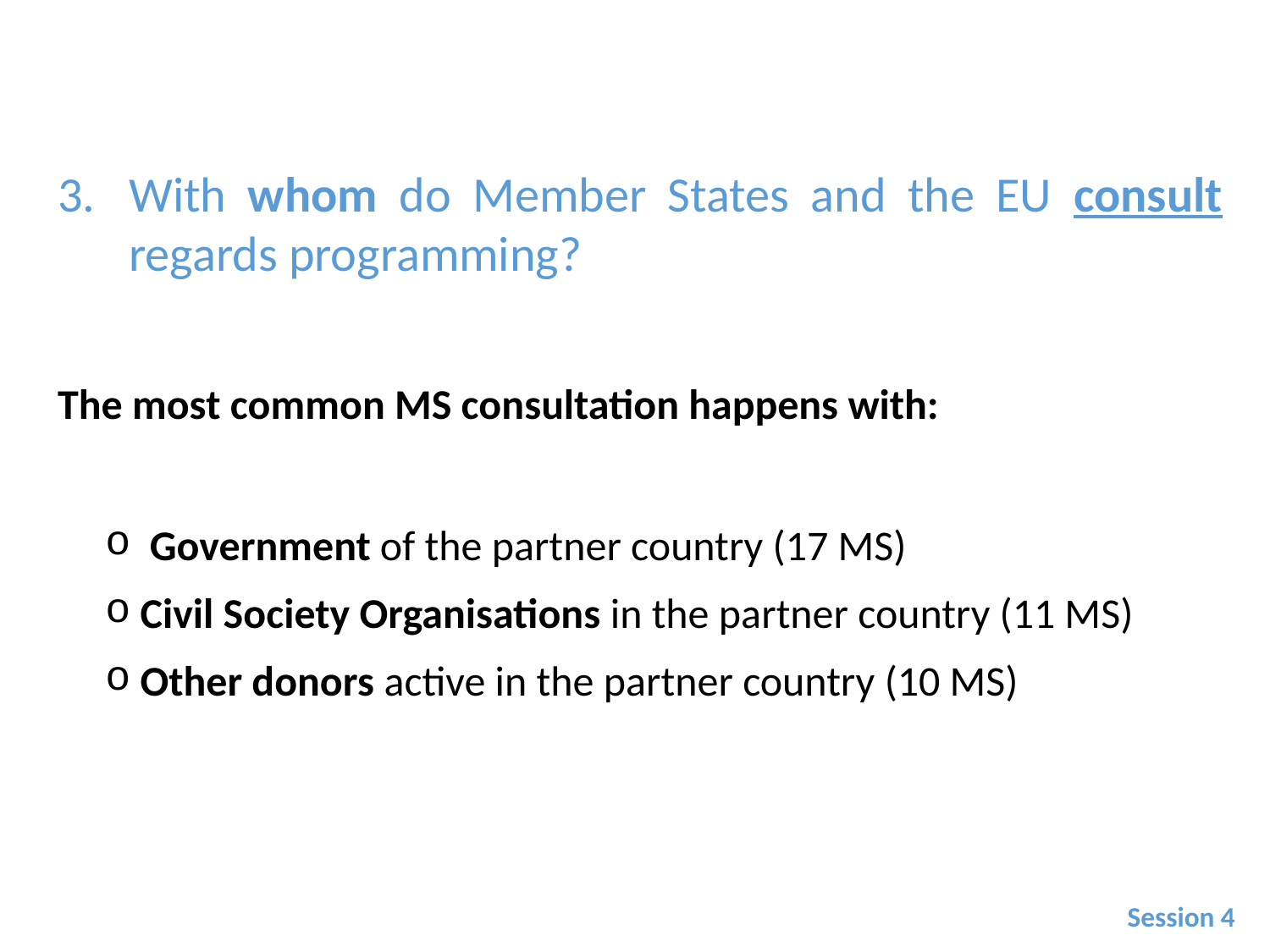

With whom do Member States and the EU consult regards programming?

The most common MS consultation happens with:

  Government of the partner country (17 MS)
 Civil Society Organisations in the partner country (11 MS)
 Other donors active in the partner country (10 MS)

Session 4